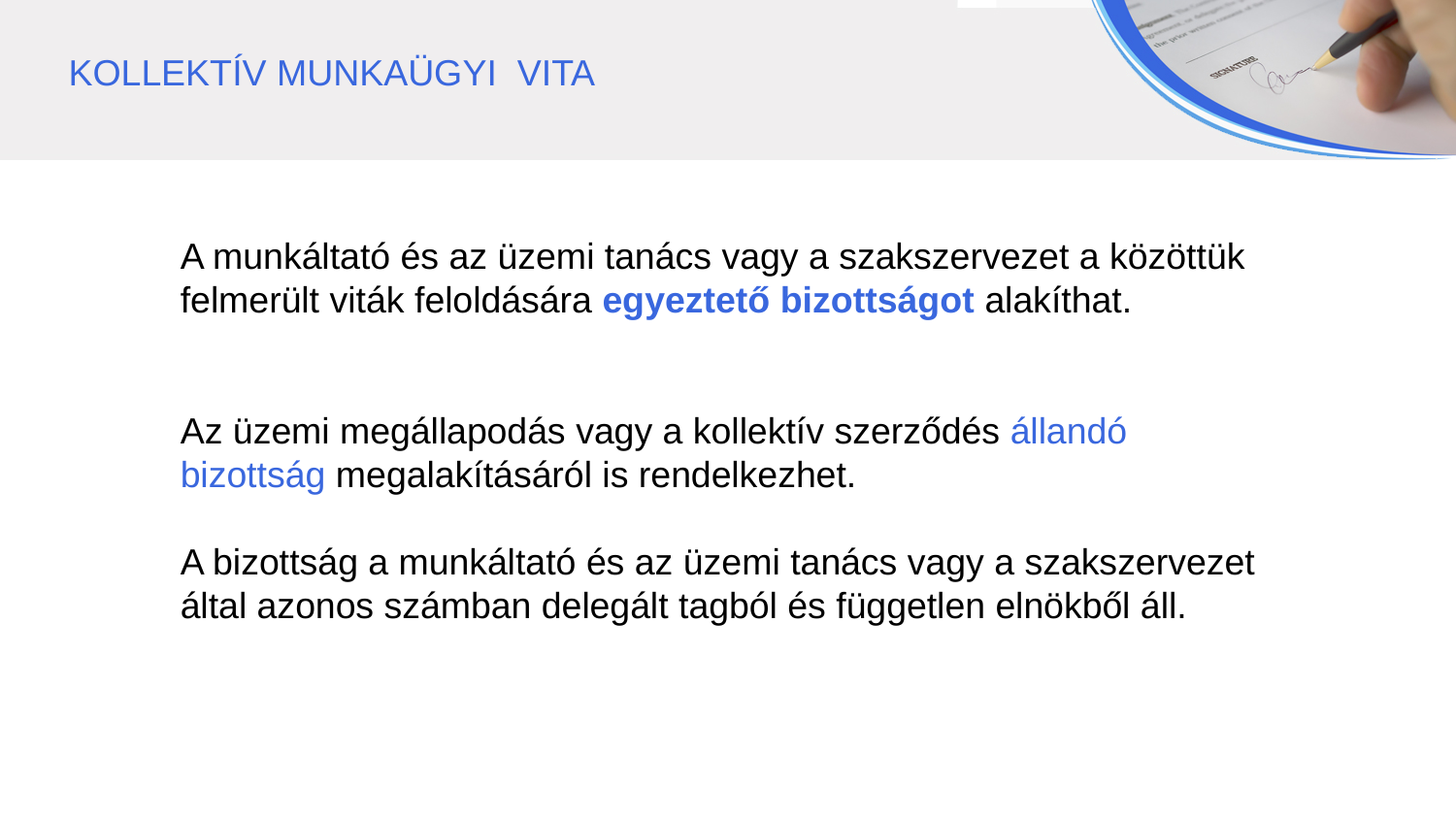

KOLLEKTÍV MUNKAÜGYI  VITA
A munkáltató és az üzemi tanács vagy a szakszervezet a közöttük
felmerült viták feloldására egyeztető bizottságot alakíthat.

Az üzemi megállapodás vagy a kollektív szerződés állandó
bizottság megalakításáról is rendelkezhet.

A bizottság a munkáltató és az üzemi tanács vagy a szakszervezet által azonos számban delegált tagból és független elnökből áll.